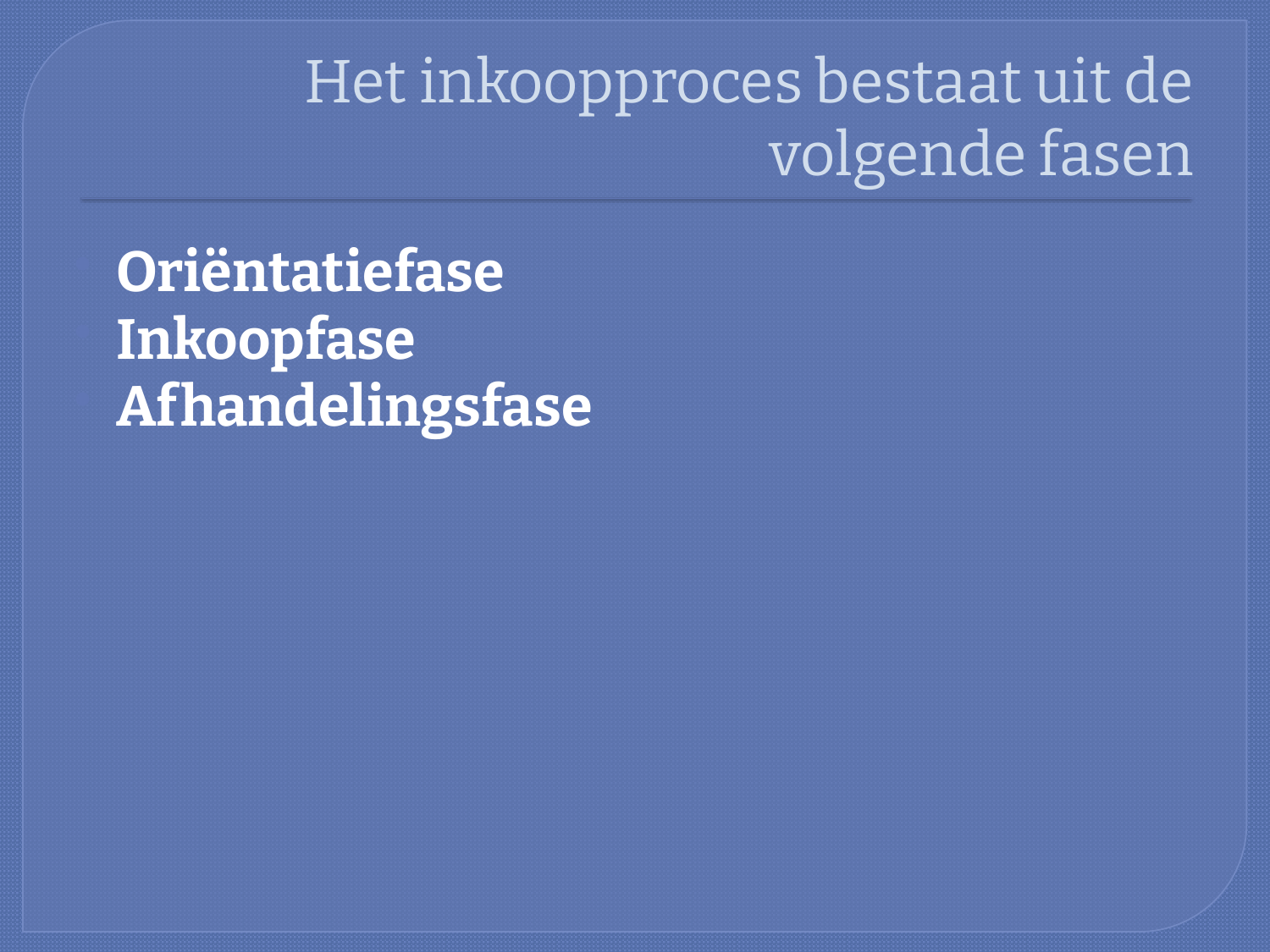

# Het inkoopproces bestaat uit de volgende fasen
Oriëntatiefase
Inkoopfase
Afhandelingsfase